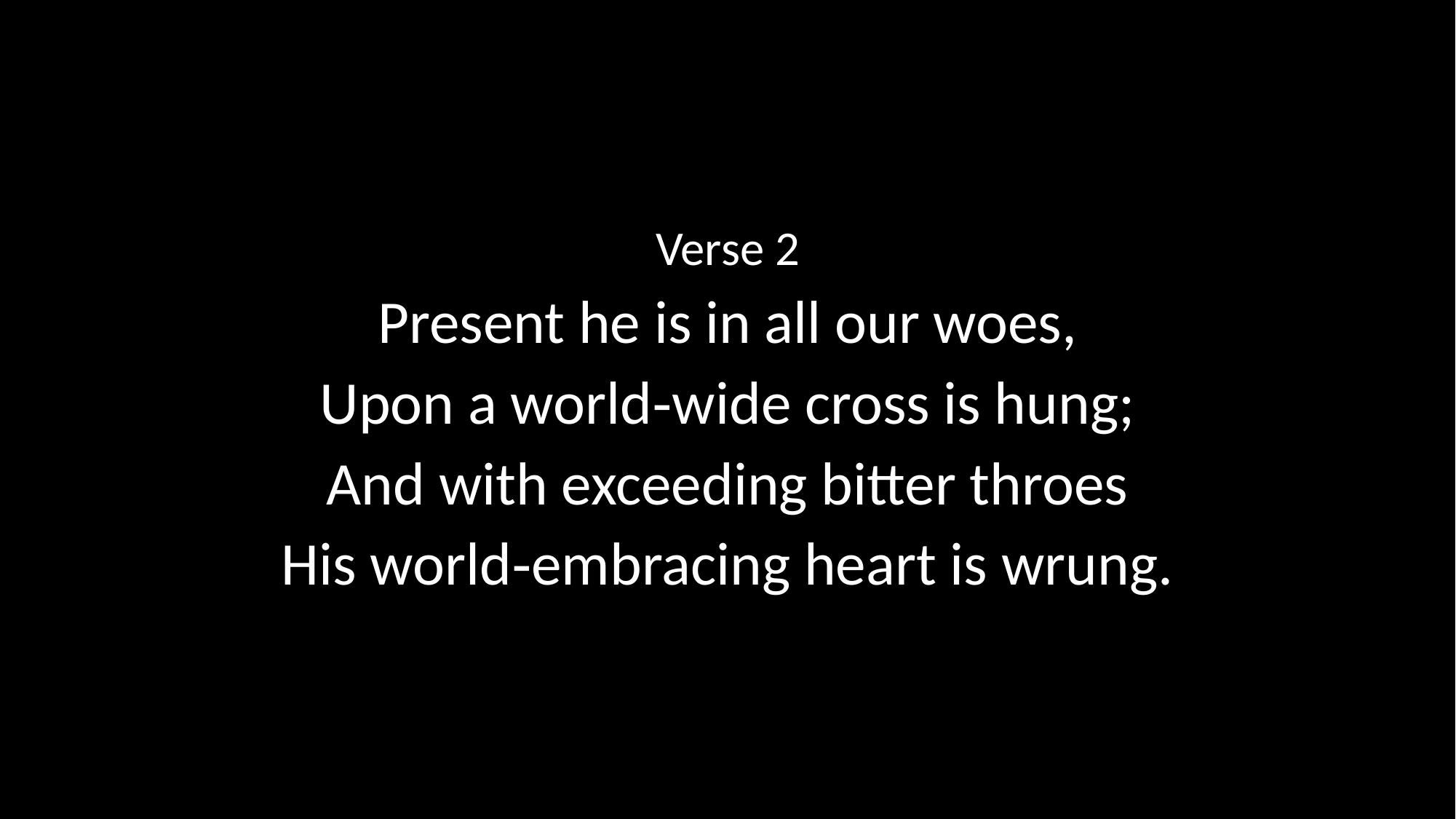

Verse 2
Present he is in all our woes,
Upon a world‑wide cross is hung;
And with exceeding bitter throes
His world‑embracing heart is wrung.